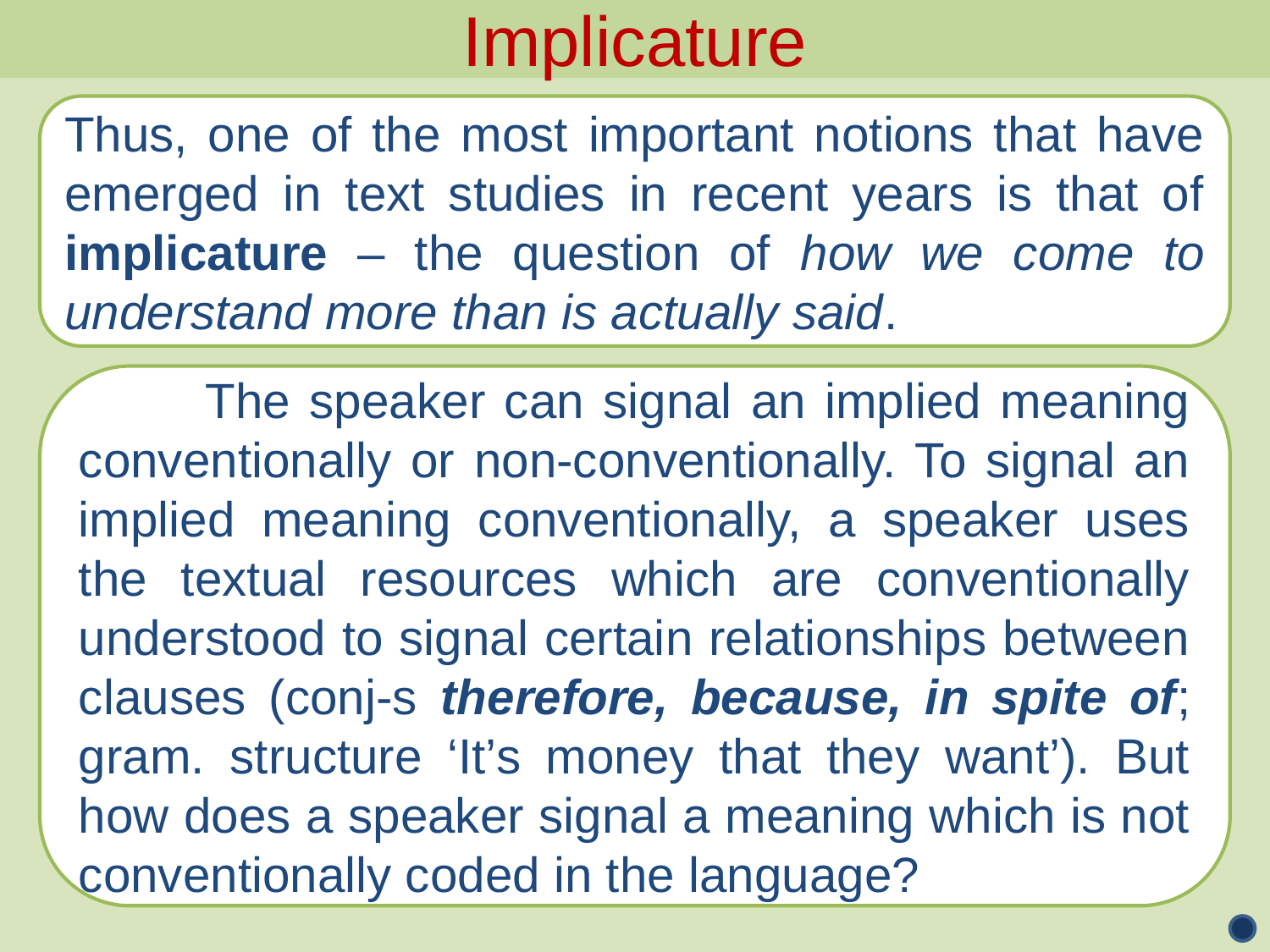

Implicature
Thus, one of the most important notions that have emerged in text studies in recent years is that of implicature – the question of how we come to understand more than is actually said.
	The speaker can signal an implied meaning conventionally or non-conventionally. To signal an implied meaning conventionally, a speaker uses the textual resources which are conventionally understood to signal certain relationships between clauses (conj-s therefore, because, in spite of; gram. structure ‘It’s money that they want’). But how does a speaker signal a meaning which is not conventionally coded in the language?